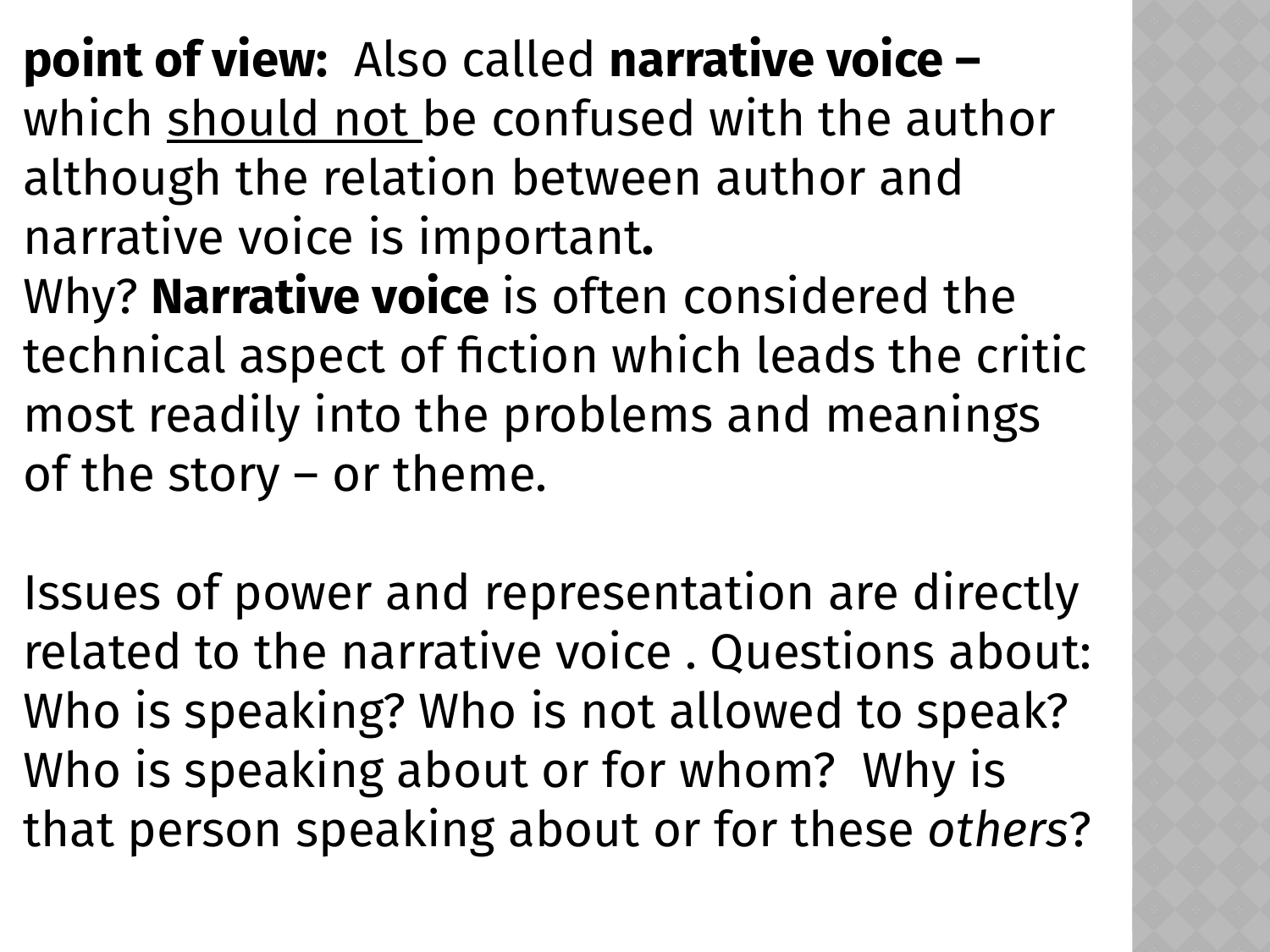

point of view:  Also called narrative voice – which should not be confused with the author although the relation between author and narrative voice is important.
Why? Narrative voice is often considered the technical aspect of fiction which leads the critic most readily into the problems and meanings of the story – or theme.

Issues of power and representation are directly related to the narrative voice . Questions about:
Who is speaking? Who is not allowed to speak? Who is speaking about or for whom?  Why is that person speaking about or for these others?